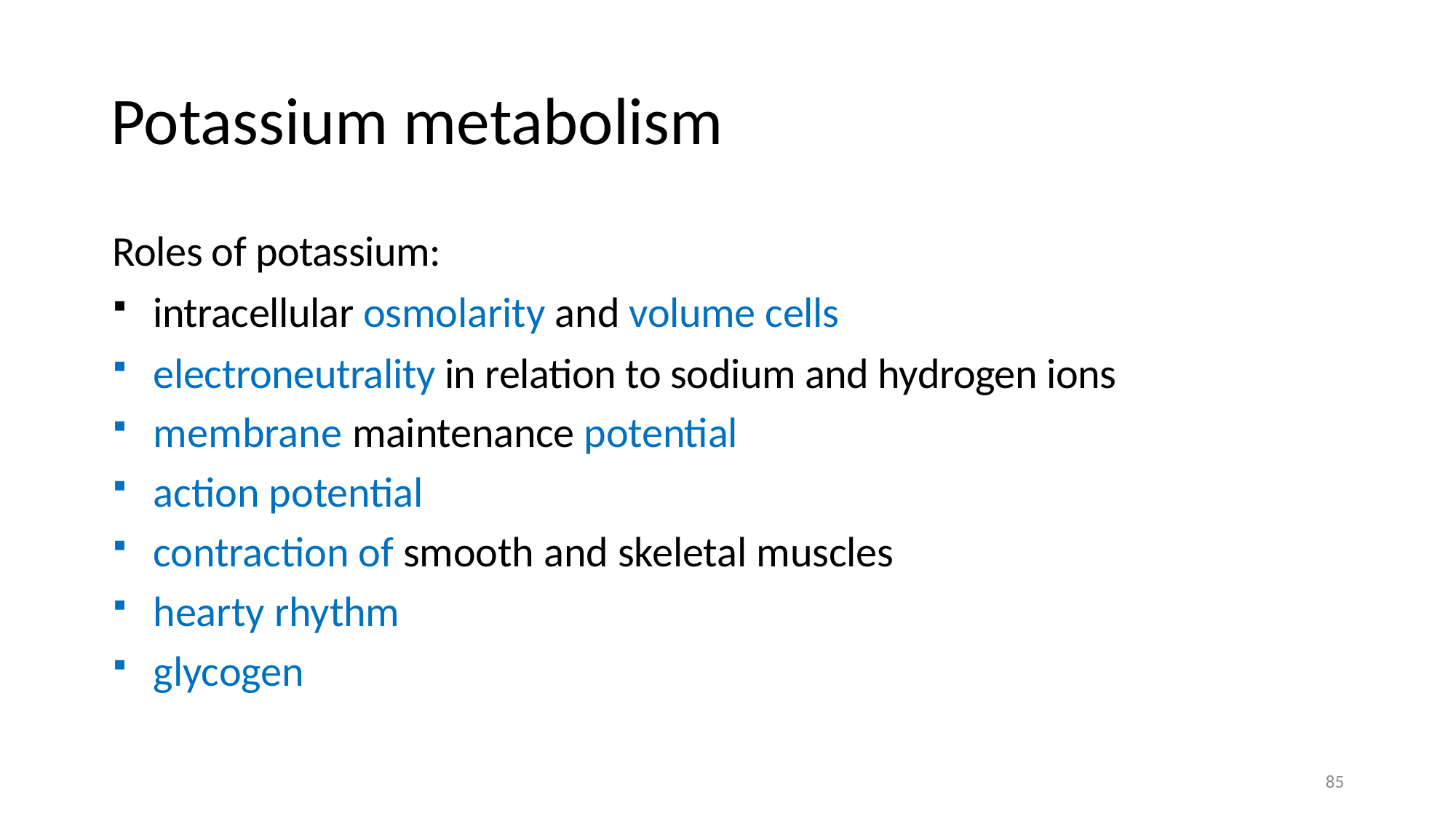

# Potassium metabolism
Roles of potassium:
intracellular osmolarity and volume cells
electroneutrality in relation to sodium and hydrogen ions
membrane maintenance potential
action potential
contraction of smooth and skeletal muscles
hearty rhythm
glycogen

85